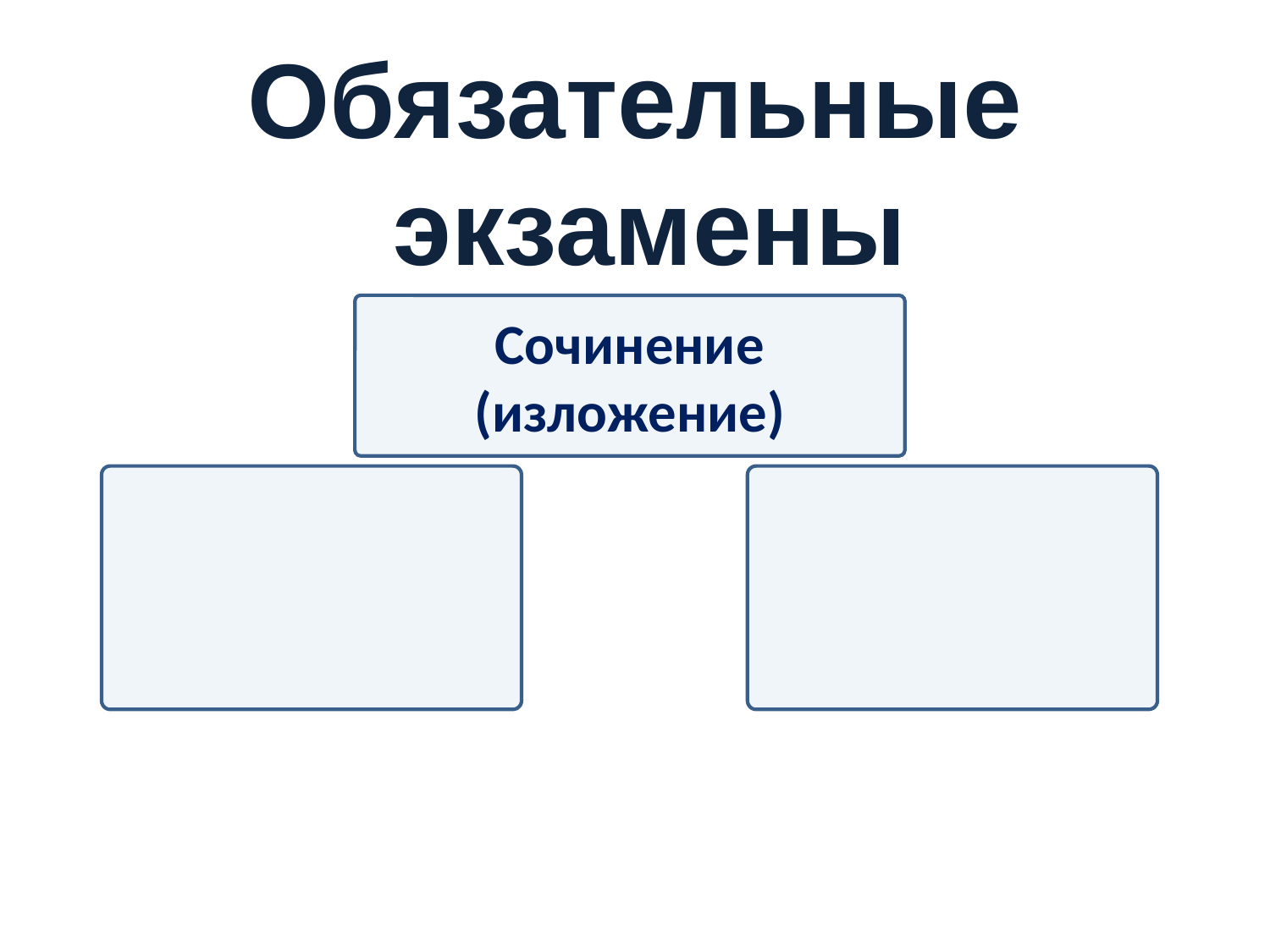

Обязательные
 экзамены

    РУССКИЙ ЯЗЫК                      МАТЕМАТИКА
Сочинение (изложение)